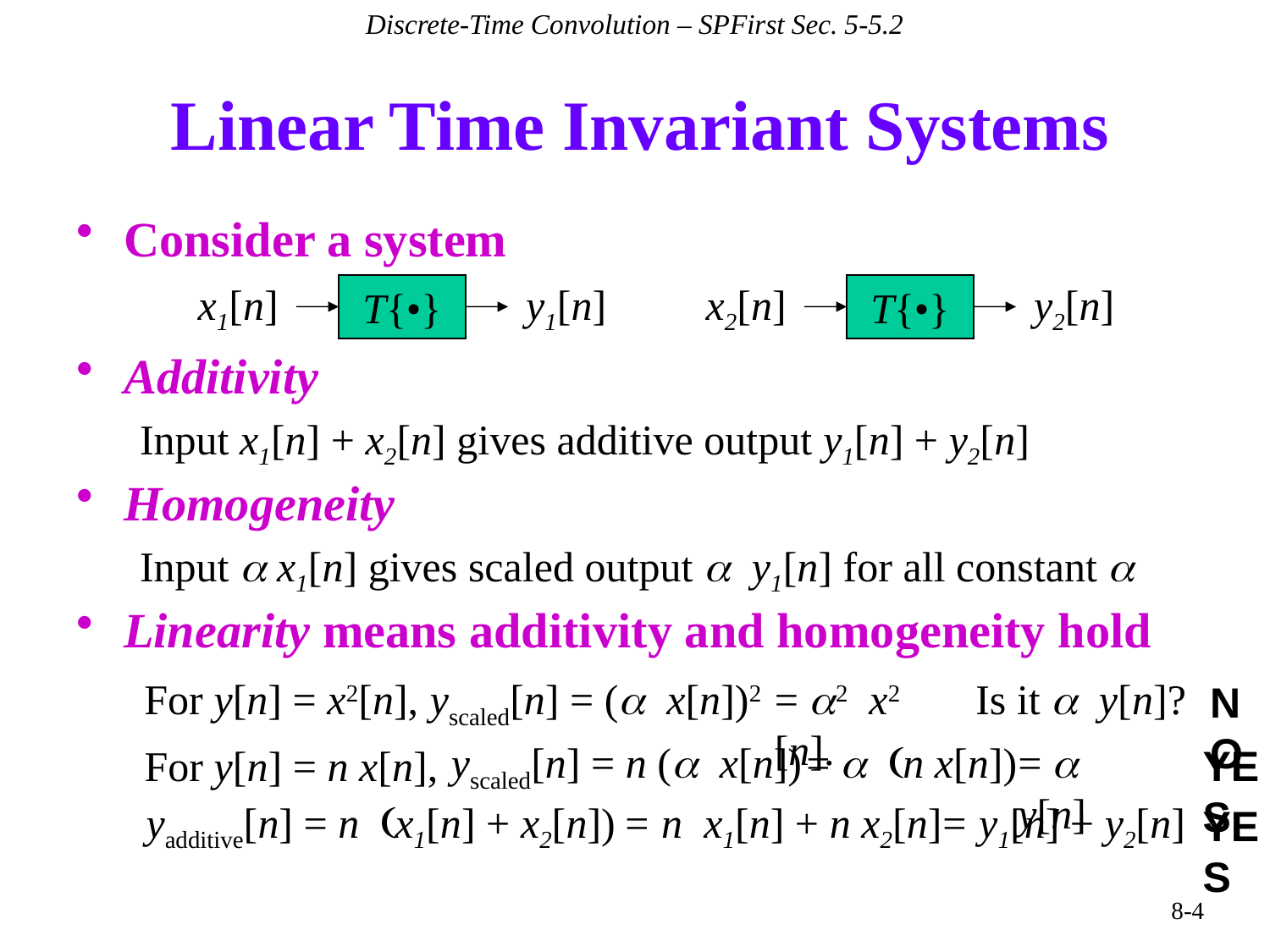

Discrete-Time Convolution – SPFirst Sec. 5-5.2
# Linear Time Invariant Systems
Consider a system
x1[n]
T{•}
y1[n]
x2[n]
T{•}
y2[n]
Additivity
Input x1[n] + x2[n] gives additive output y1[n] + y2[n]
Homogeneity
Input α x1[n] gives scaled output α y1[n] for all constant α
Linearity means additivity and homogeneity hold

For y[n] = x2[n],
yscaled[n] = (α x[n])2
= α2 x2 [n].
  Is it α y[n]?
NO
yscaled[n] = n (α x[n])
= α (n x[n])
= α y[n]
YES
For y[n] = n x[n],
yadditive[n] = n (x1[n] + x2[n])
= n x1[n] + n x2[n]
= y1[n] + y2[n]
YES
8-4